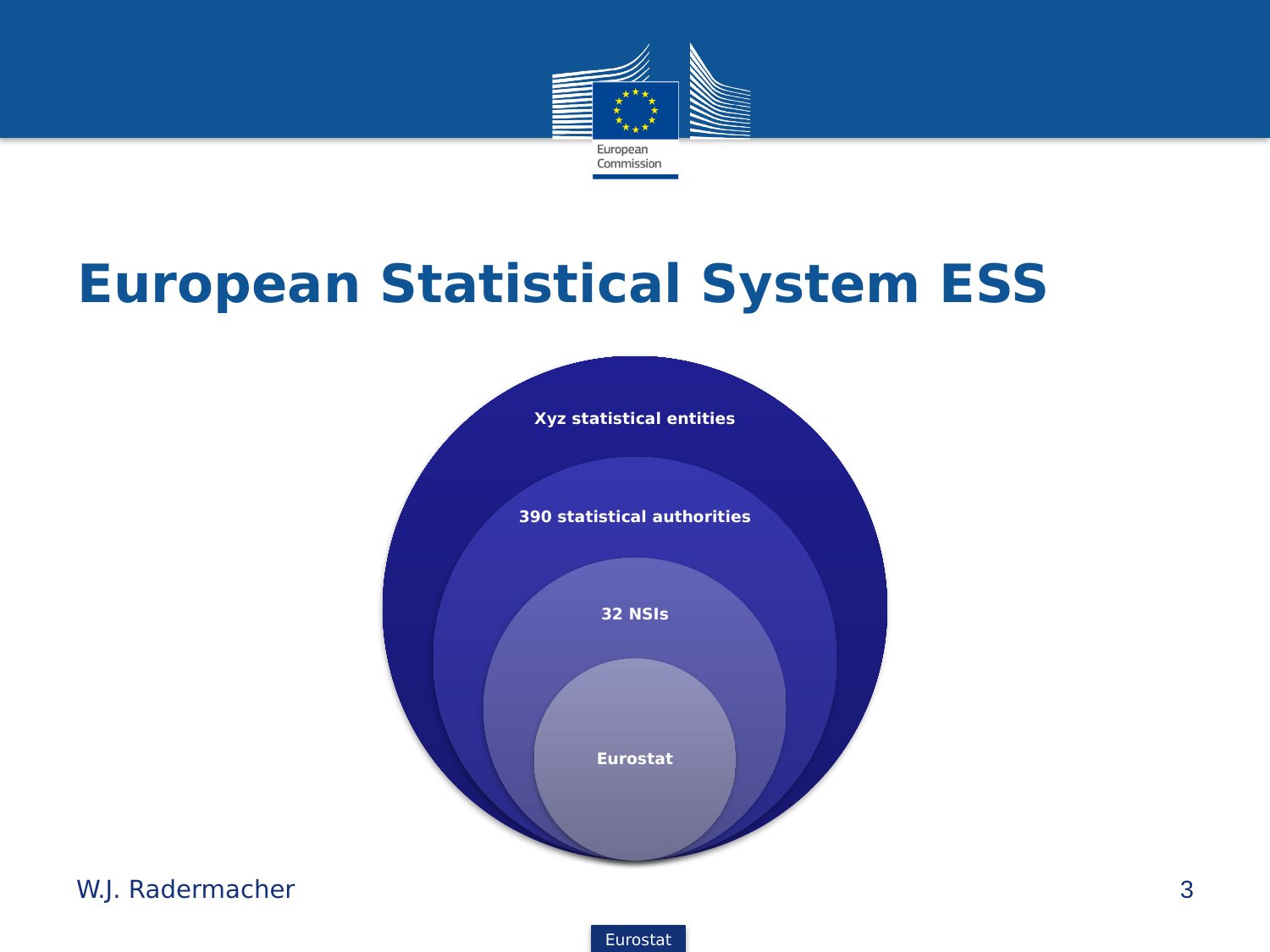

# European Statistical System ESS
Xyz statistical entities
390 statistical authorities
32 NSIs
Eurostat
W.J. Radermacher
3